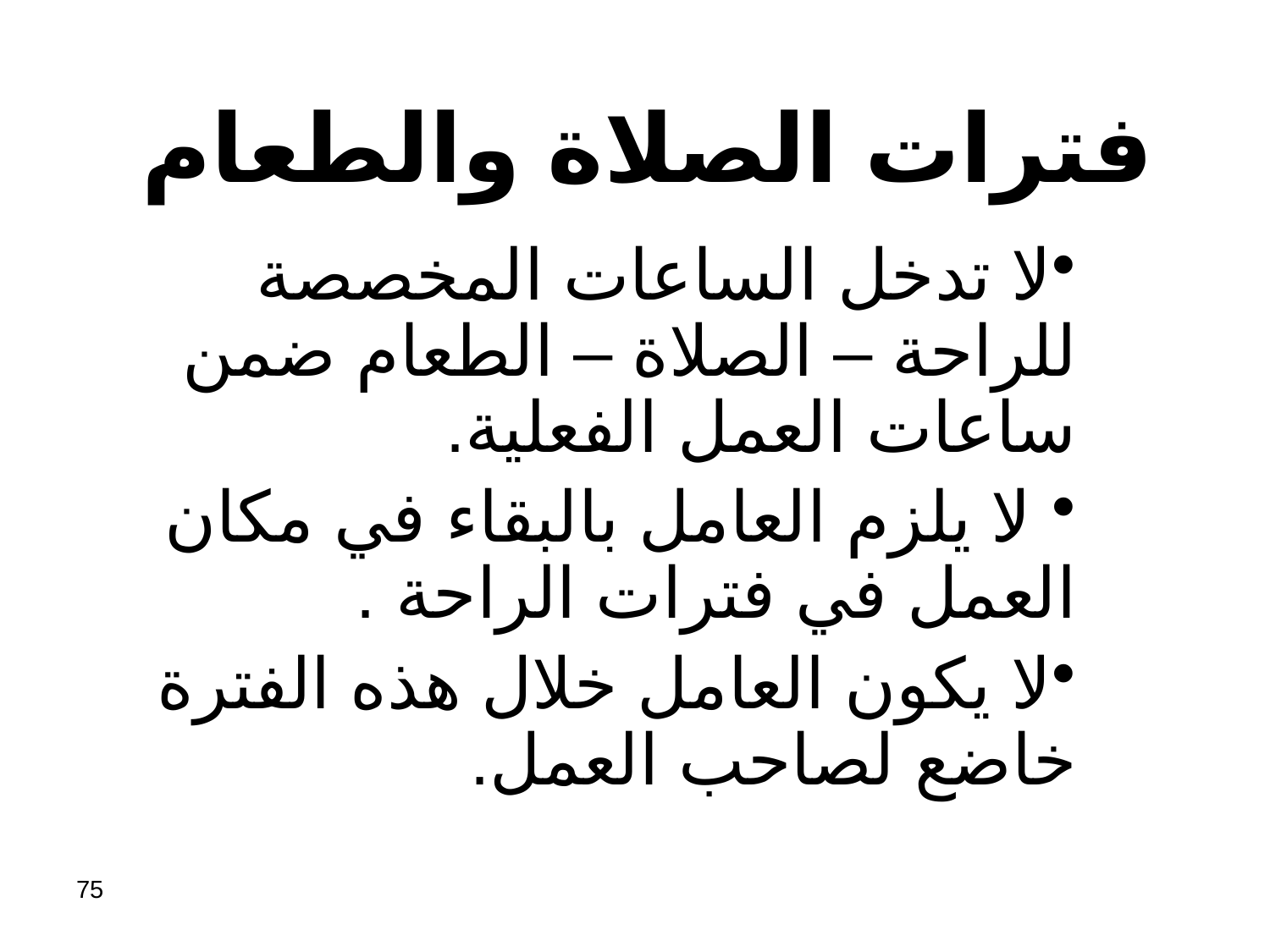

# فترات الصلاة والطعام
لا تدخل الساعات المخصصة للراحة – الصلاة – الطعام ضمن ساعات العمل الفعلية.
 لا يلزم العامل بالبقاء في مكان العمل في فترات الراحة .
لا يكون العامل خلال هذه الفترة خاضع لصاحب العمل.

75